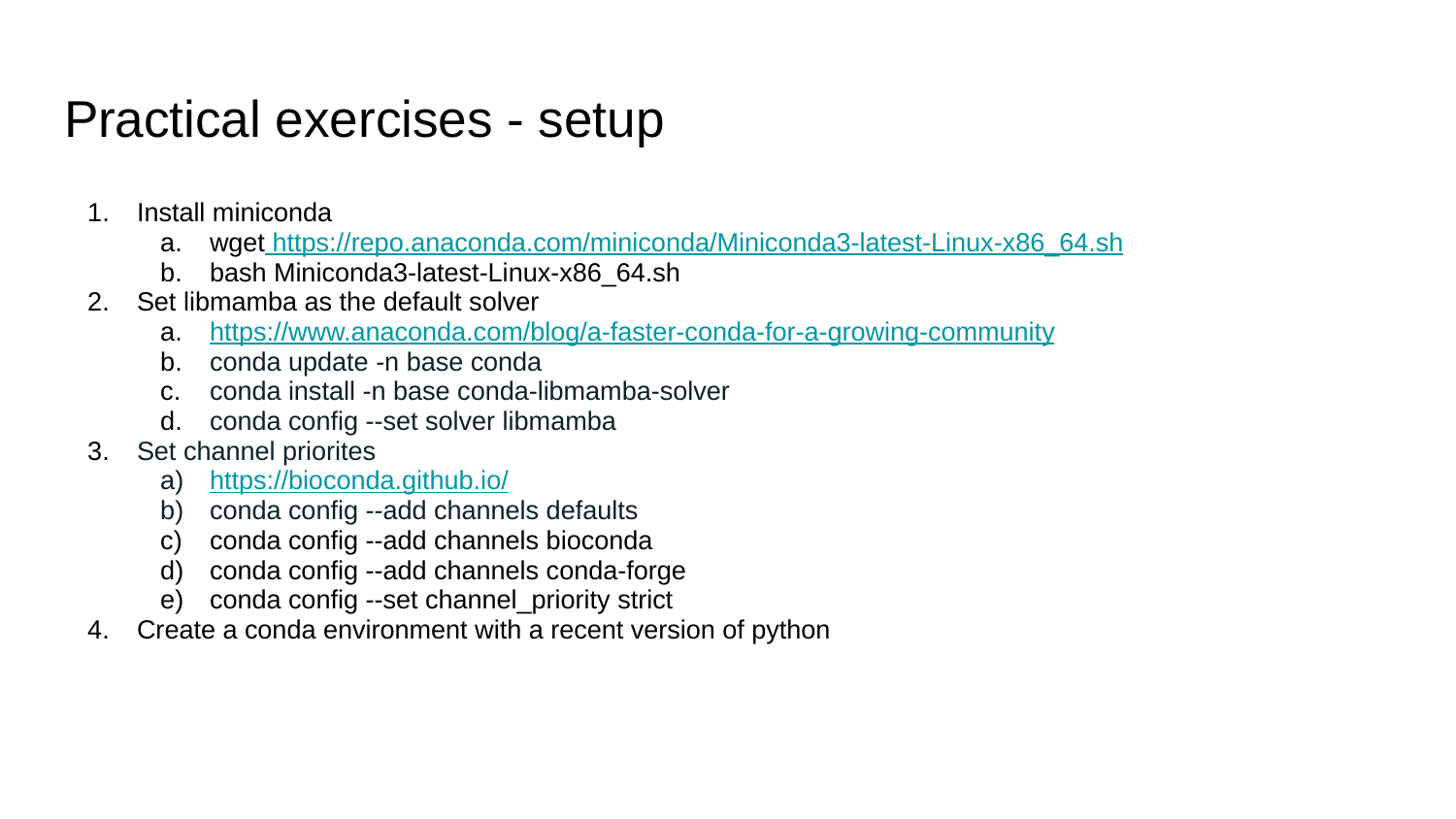

# Practical exercises - setup
Install miniconda
wget https://repo.anaconda.com/miniconda/Miniconda3-latest-Linux-x86_64.sh
bash Miniconda3-latest-Linux-x86_64.sh
Set libmamba as the default solver
https://www.anaconda.com/blog/a-faster-conda-for-a-growing-community
conda update -n base conda
conda install -n base conda-libmamba-solver
conda config --set solver libmamba
Set channel priorites
https://bioconda.github.io/
conda config --add channels defaults
conda config --add channels bioconda
conda config --add channels conda-forge
conda config --set channel_priority strict
Create a conda environment with a recent version of python